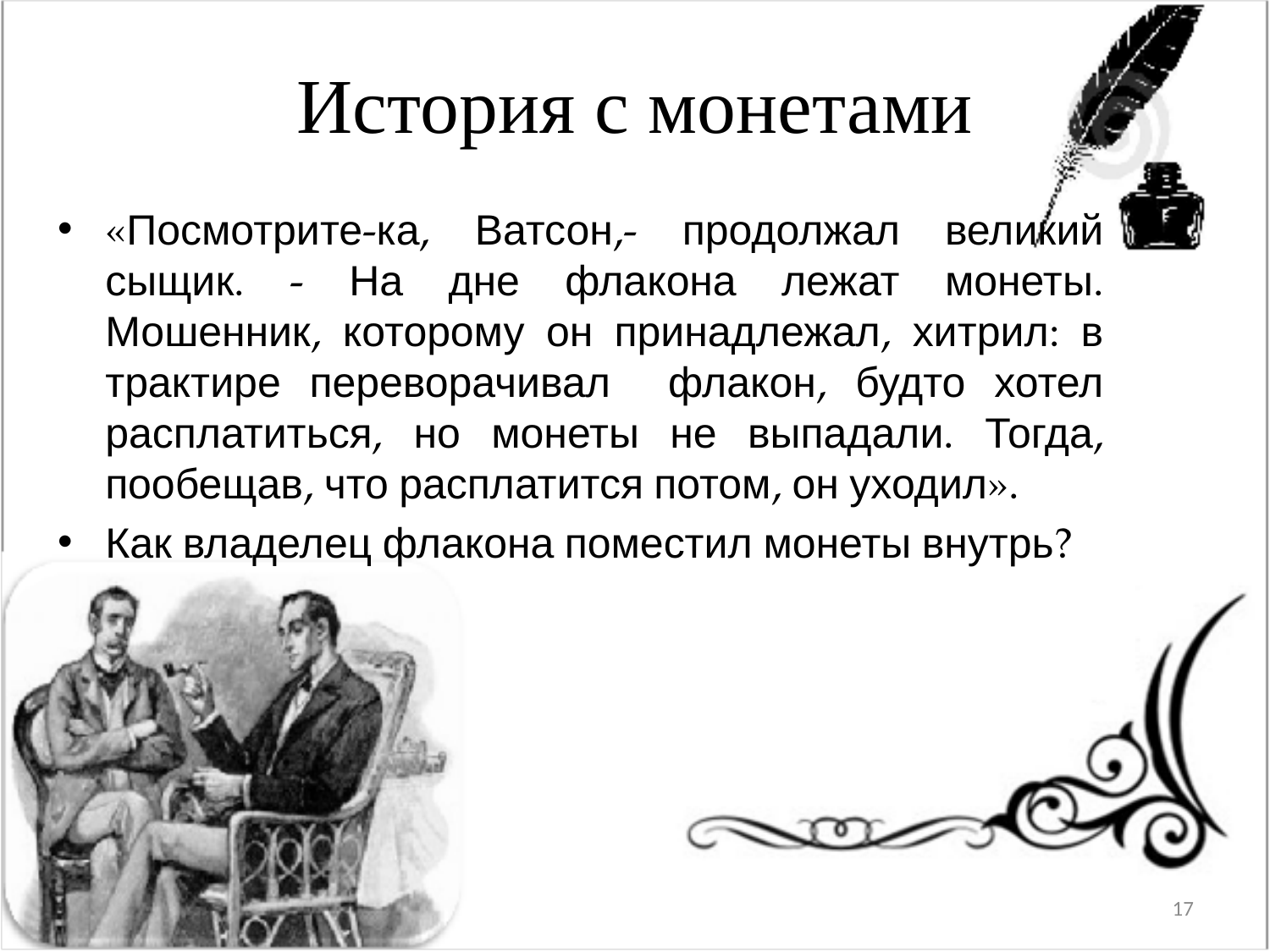

# История с монетами
«Посмотрите-ка, Ватсон,- продолжал великий сыщик. - На дне флакона лежат монеты. Мошенник, которому он принадлежал, хитрил: в трактире переворачивал  флакон, будто хотел расплатиться, но монеты не выпадали. Тогда, пообещав, что расплатится потом, он уходил».
Как владелец флакона поместил монеты внутрь?
17